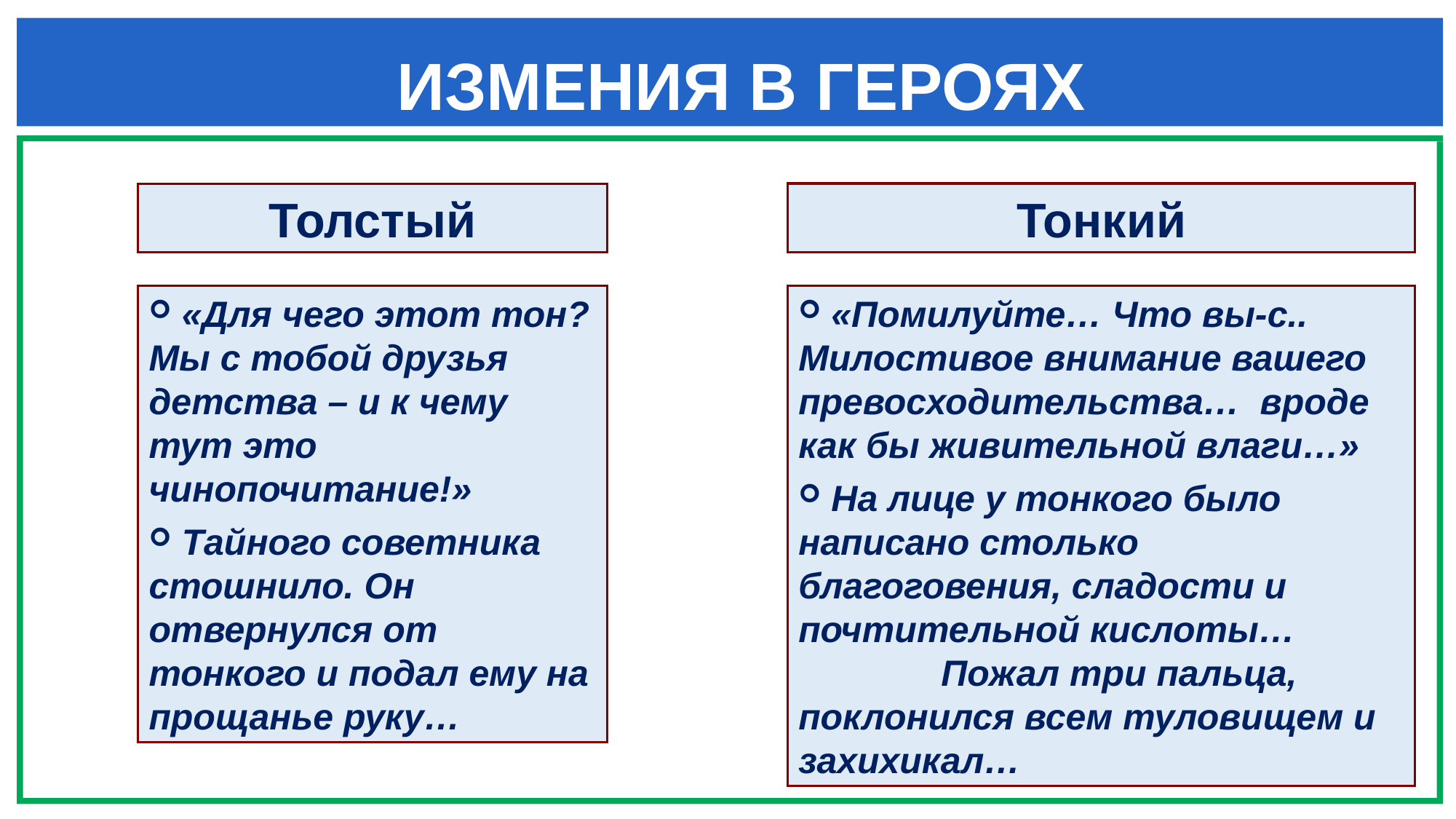

# ИЗМЕНИЯ В ГЕРОЯХ

Тонкий
Толстый
 «Для чего этот тон? Мы с тобой друзья детства – и к чему тут это чинопочитание!»
 Тайного советника стошнило. Он отвернулся от тонкого и подал ему на прощанье руку…
 «Помилуйте… Что вы-с.. Милостивое внимание вашего   превосходительства…  вроде как бы живительной влаги…»
 На лице у тонкого было написано столько благоговения, сладости и почтительной кислоты…                         Пожал три пальца, поклонился всем туловищем и захихикал…